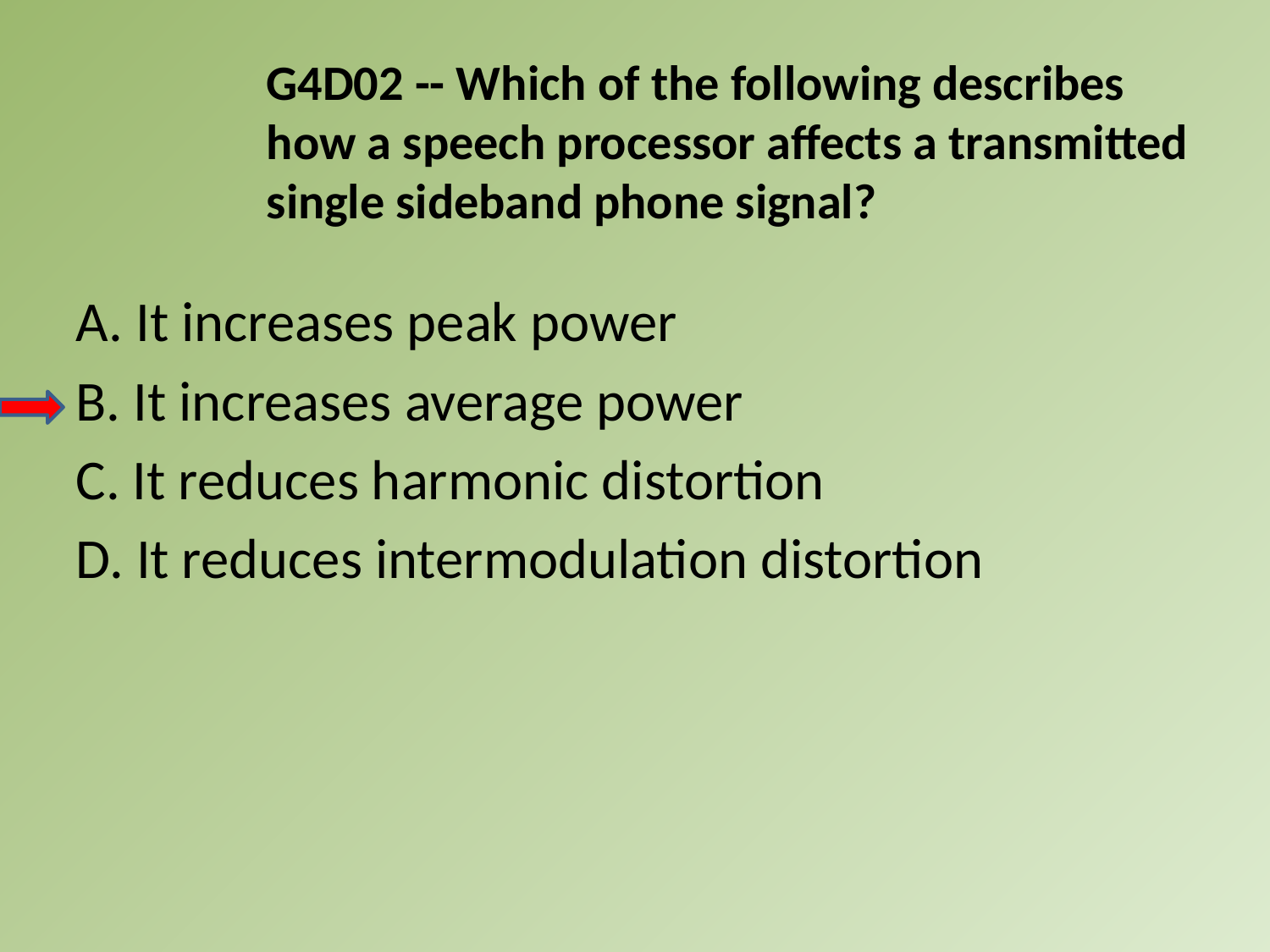

G4D02 -- Which of the following describes how a speech processor affects a transmitted single sideband phone signal?
A. It increases peak power
B. It increases average power
C. It reduces harmonic distortion
D. It reduces intermodulation distortion